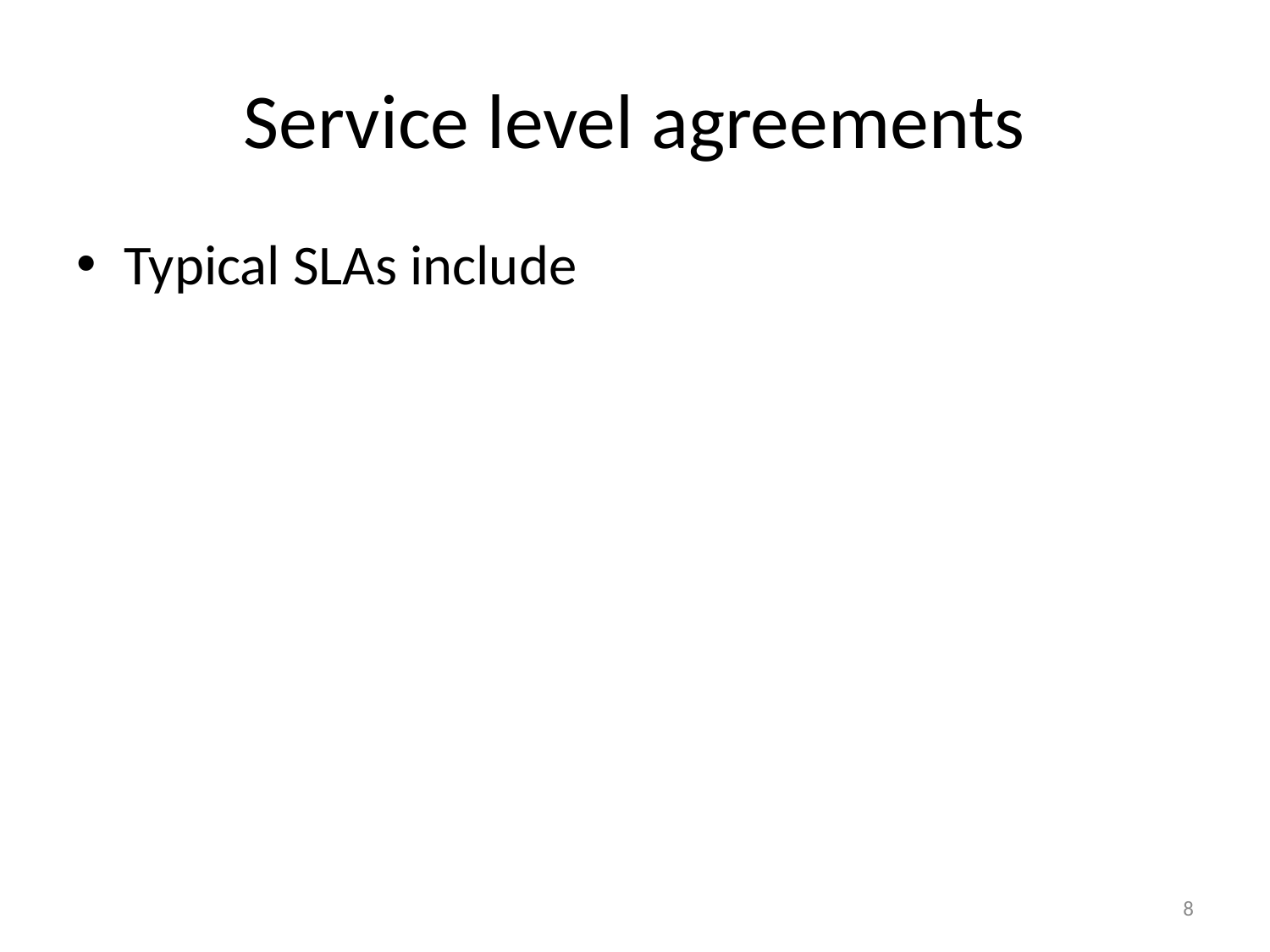

# Service level agreements
Typical SLAs include

8